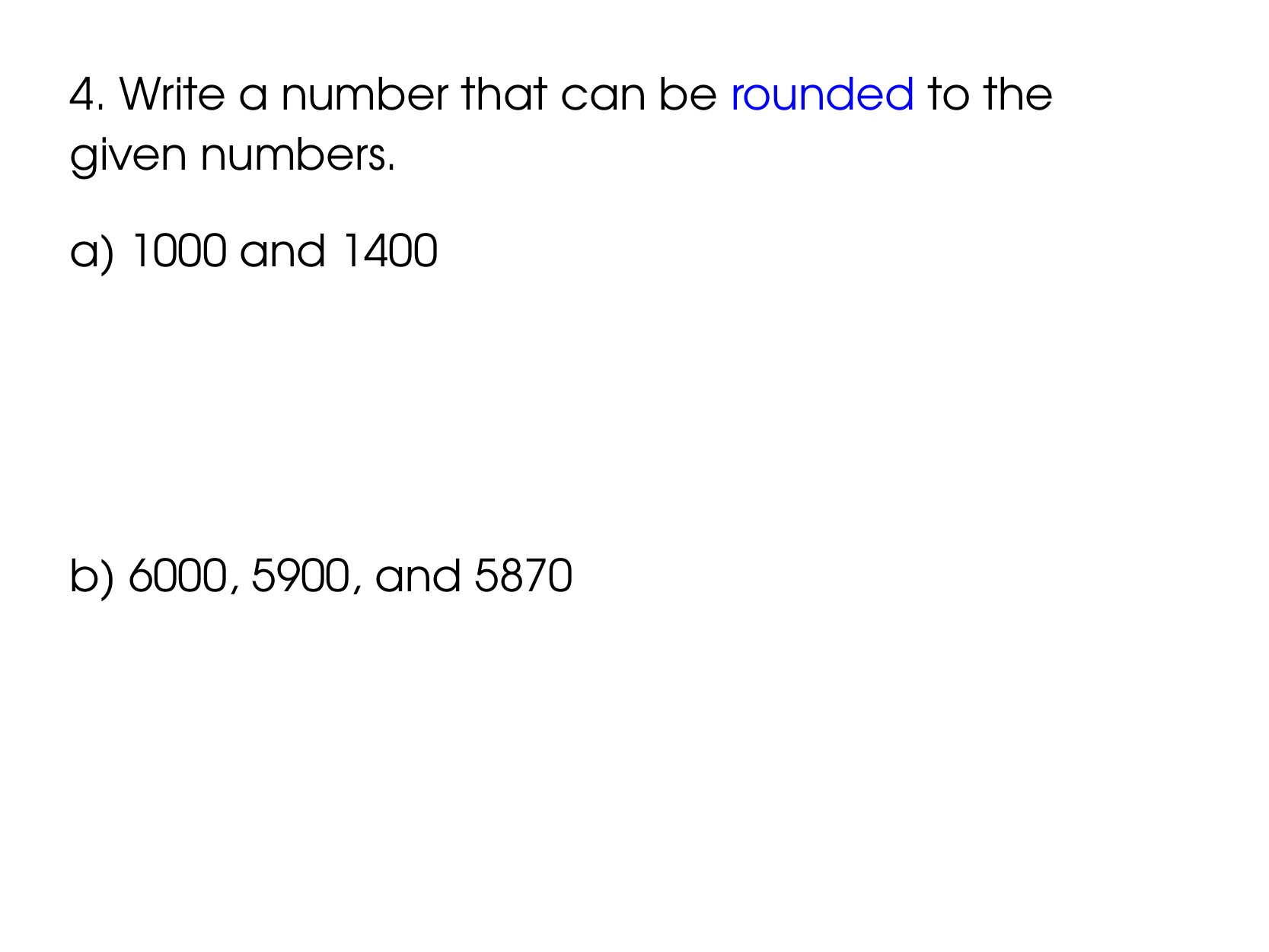

4. Write a number that can be rounded to the given numbers.
a) 1000 and 1400
b) 6000, 5900, and 5870